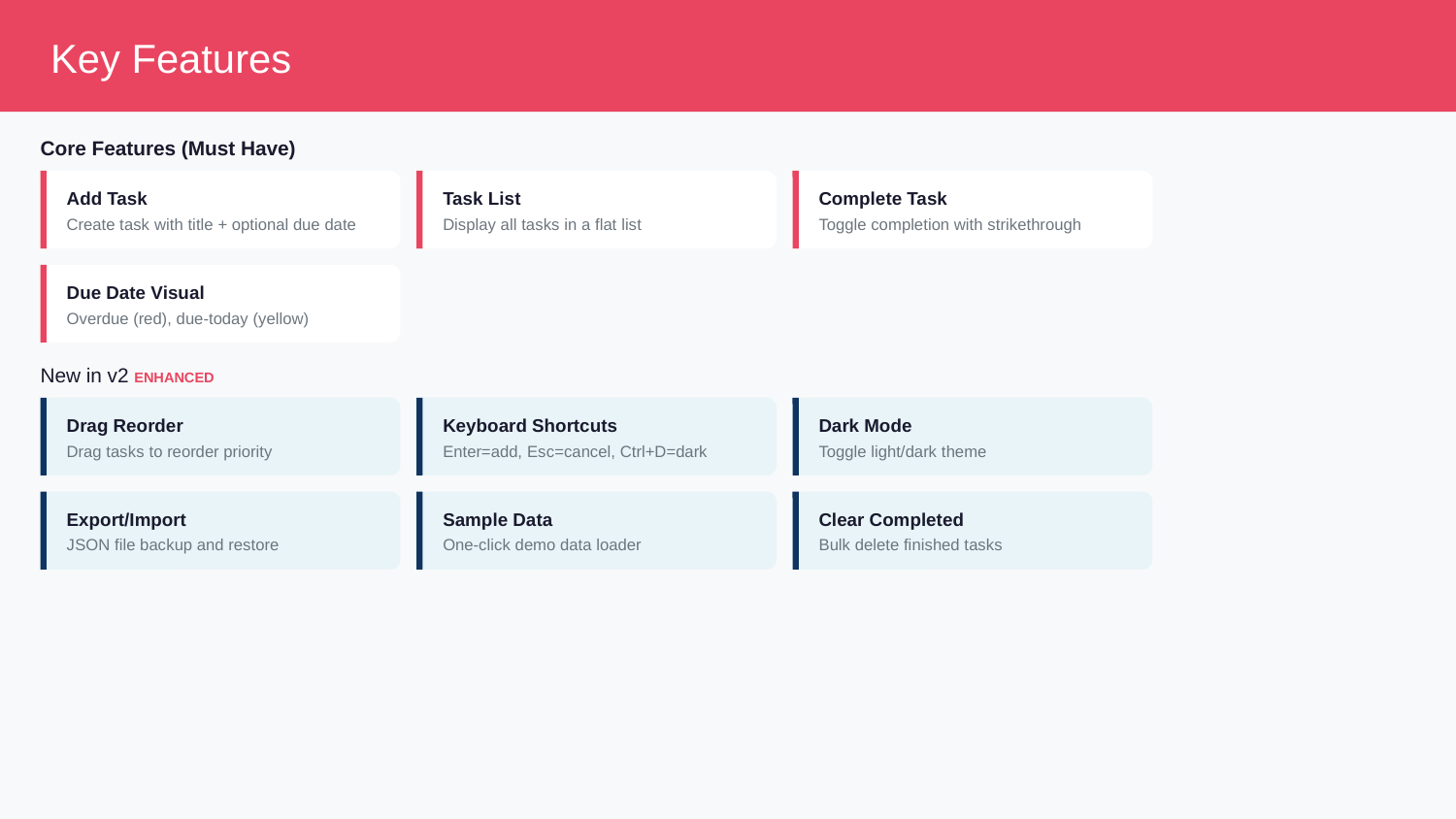

Key Features
Core Features (Must Have)

Add Task
Task List
Complete Task
Create task with title + optional due date
Display all tasks in a flat list
Toggle completion with strikethrough

Due Date Visual
Overdue (red), due-today (yellow)
New in v2 ENHANCED

Drag Reorder
Keyboard Shortcuts
Dark Mode
Drag tasks to reorder priority
Enter=add, Esc=cancel, Ctrl+D=dark
Toggle light/dark theme

Export/Import
Sample Data
Clear Completed
JSON file backup and restore
One-click demo data loader
Bulk delete finished tasks